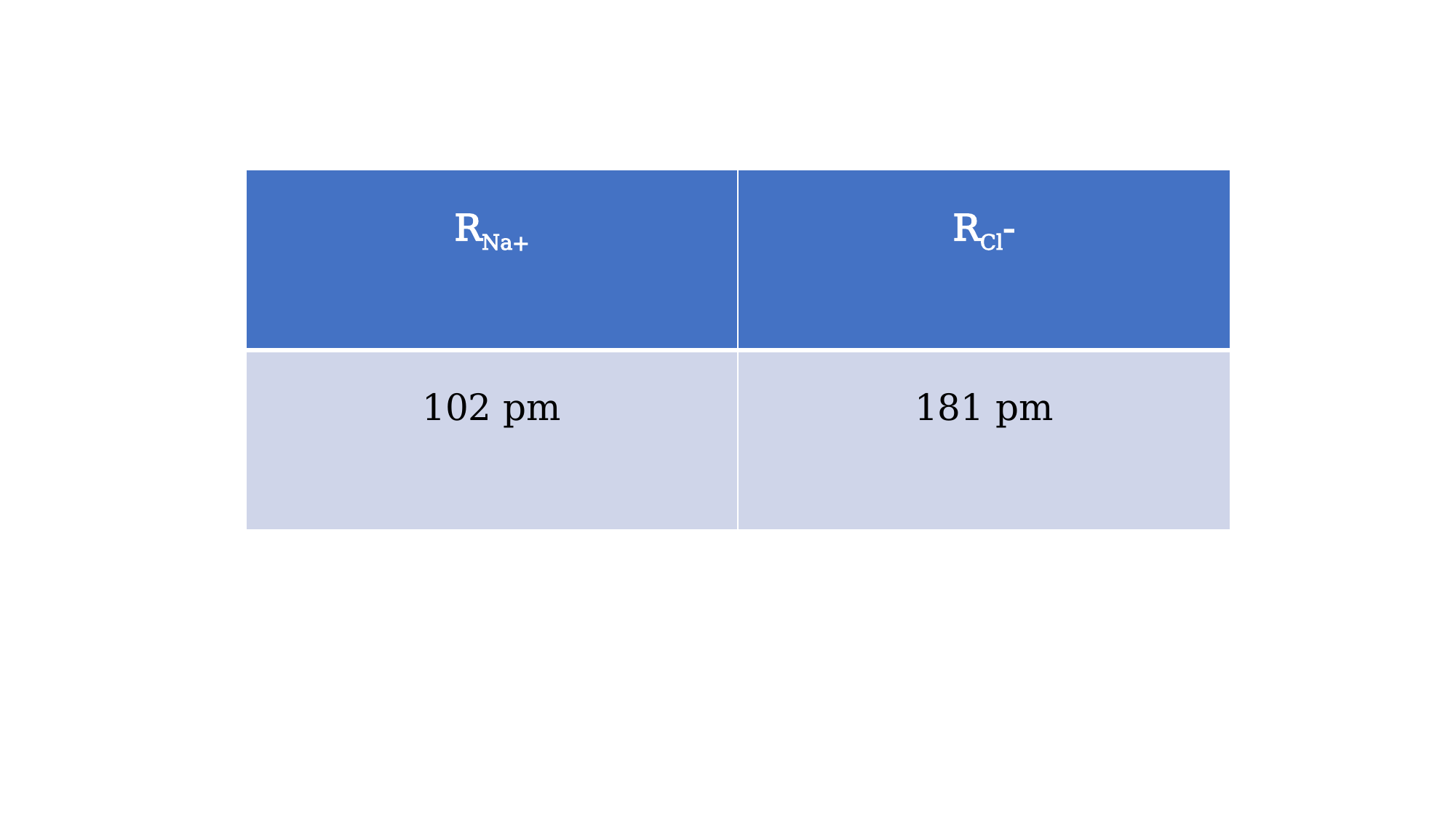

| RNa+ | RCl- |
| --- | --- |
| 102 pm | 181 pm |